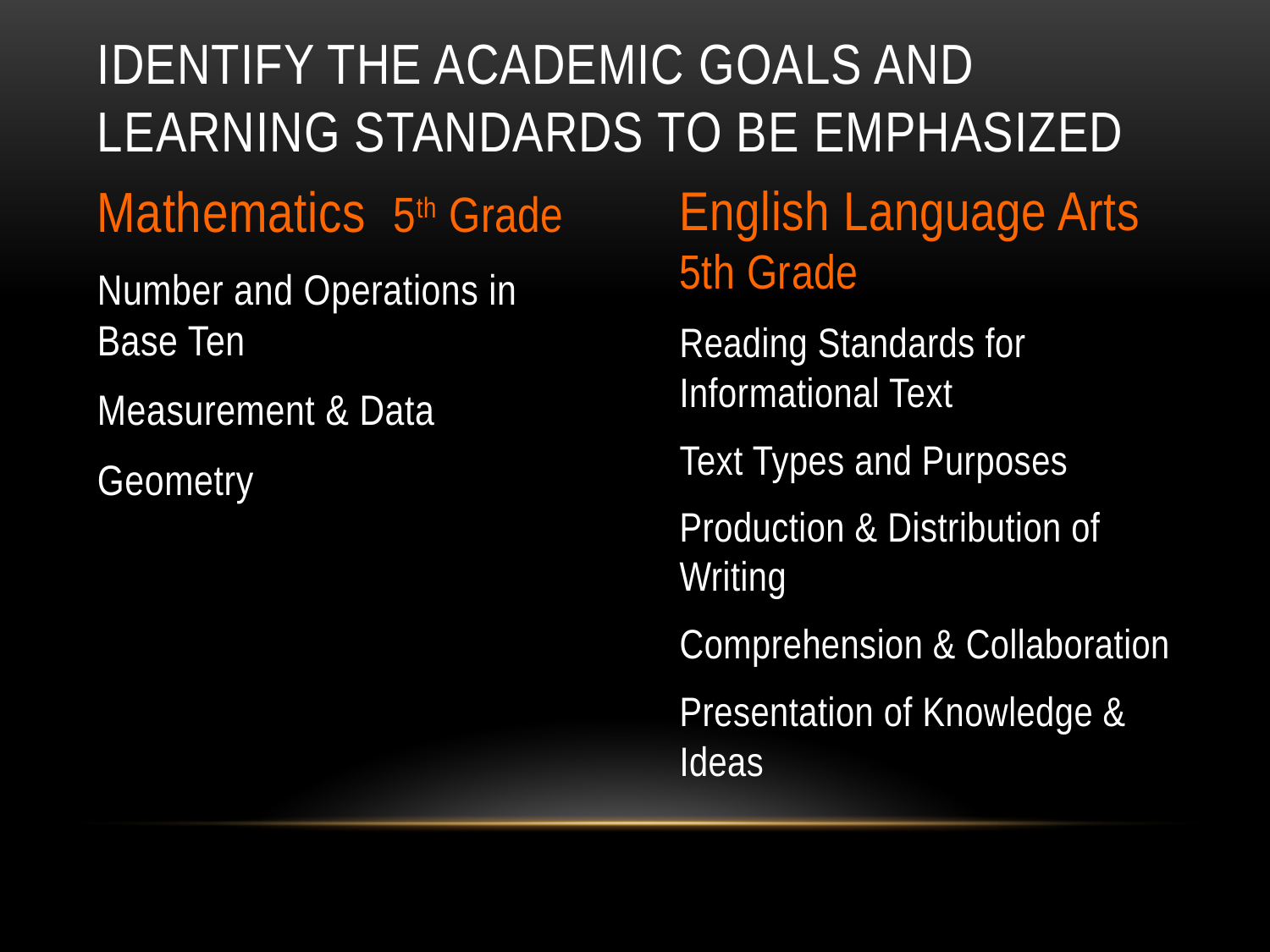

# Identify the academic goals and learning standards to be emphasized
English Language Arts  5th Grade
Reading Standards for Informational Text
Text Types and Purposes
Production & Distribution of Writing
Comprehension & Collaboration
Presentation of Knowledge & Ideas
Mathematics  5th Grade
Number and Operations in Base Ten
Measurement & Data
Geometry